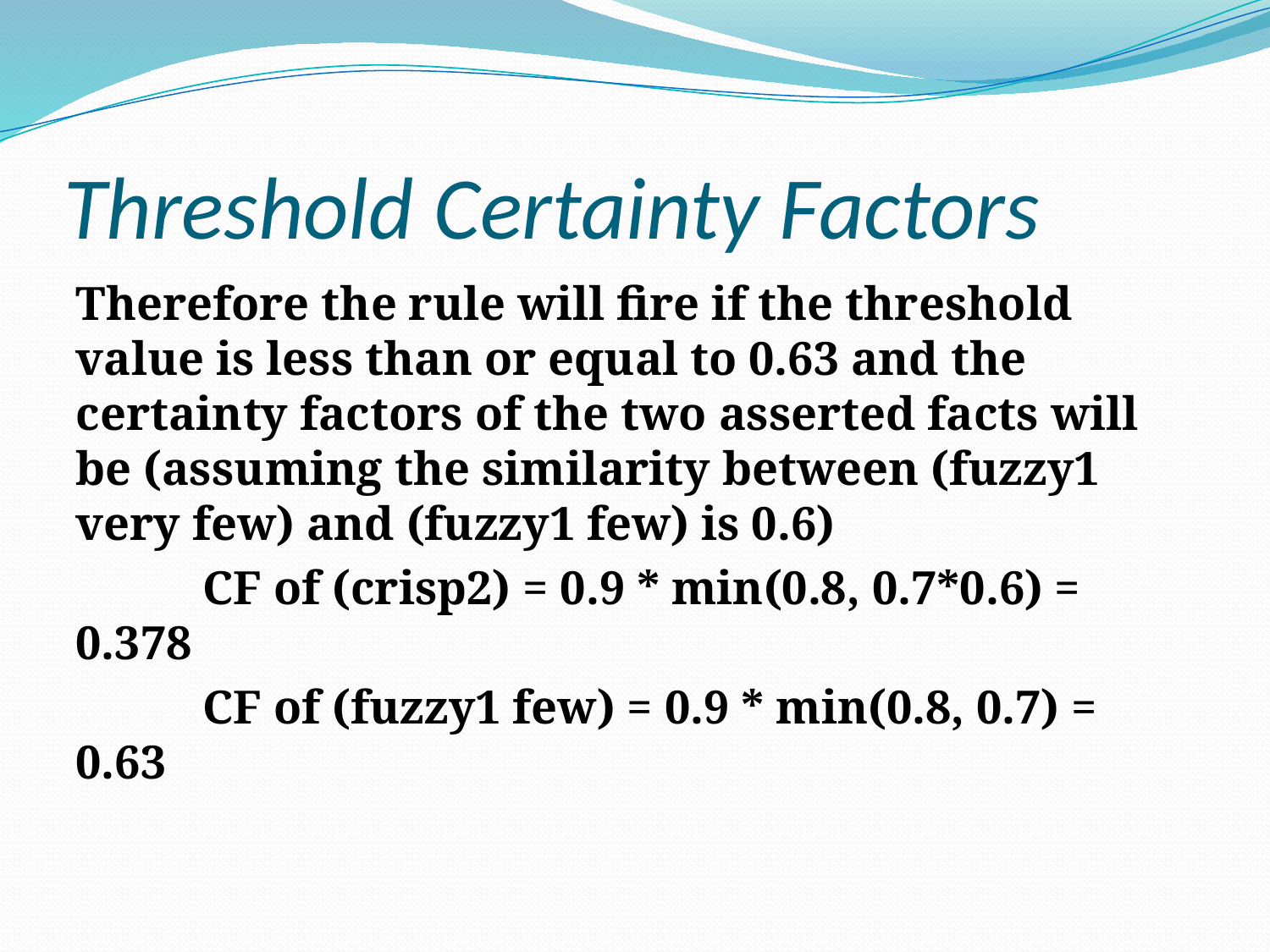

# Threshold Certainty Factors
Therefore the rule will fire if the threshold value is less than or equal to 0.63 and the certainty factors of the two asserted facts will be (assuming the similarity between (fuzzy1 very few) and (fuzzy1 few) is 0.6)
	CF of (crisp2) = 0.9 * min(0.8, 0.7*0.6) = 0.378
	CF of (fuzzy1 few) = 0.9 * min(0.8, 0.7) = 0.63